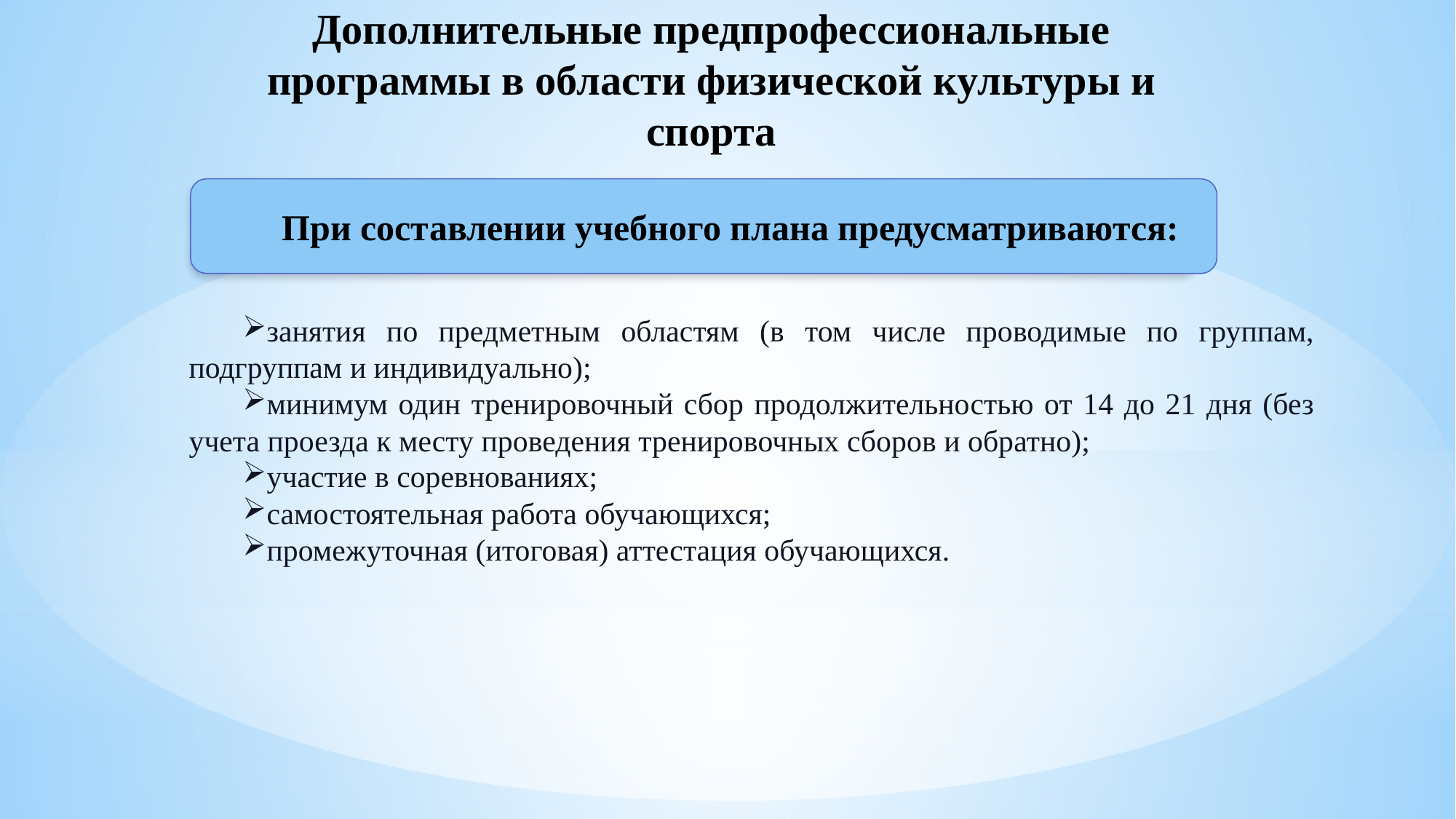

Дополнительные предпрофессиональные программы в области физической культуры и спорта
При составлении учебного плана предусматриваются:
занятия по предметным областям (в том числе проводимые по группам, подгруппам и индивидуально);
минимум один тренировочный сбор продолжительностью от 14 до 21 дня (без учета проезда к месту проведения тренировочных сборов и обратно);
участие в соревнованиях;
самостоятельная работа обучающихся;
промежуточная (итоговая) аттестация обучающихся.